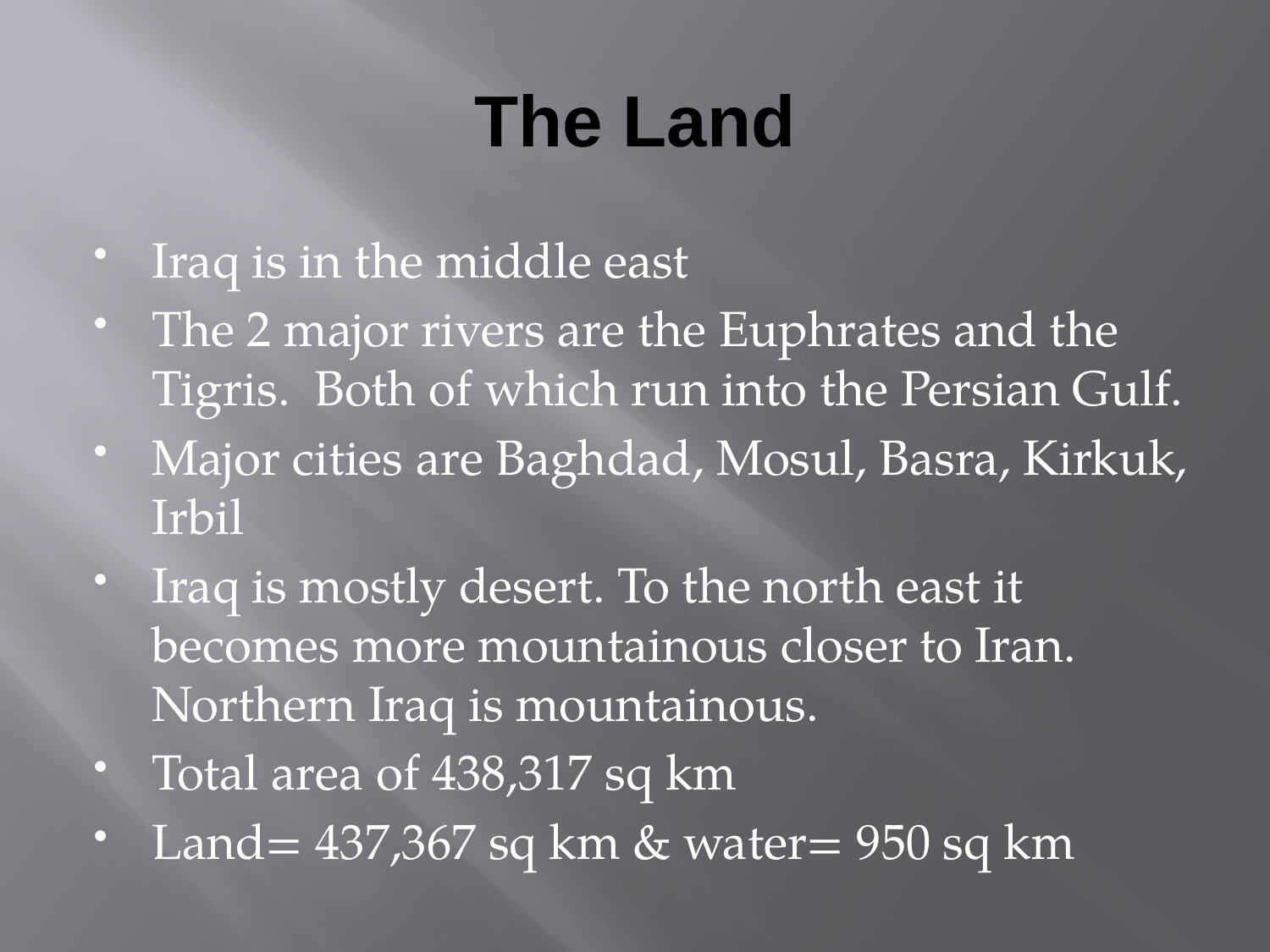

# The Land
Iraq is in the middle east
The 2 major rivers are the Euphrates and the Tigris.  Both of which run into the Persian Gulf.
Major cities are Baghdad, Mosul, Basra, Kirkuk, Irbil
Iraq is mostly desert. To the north east it becomes more mountainous closer to Iran. Northern Iraq is mountainous.
Total area of 438,317 sq km
Land= 437,367 sq km & water= 950 sq km